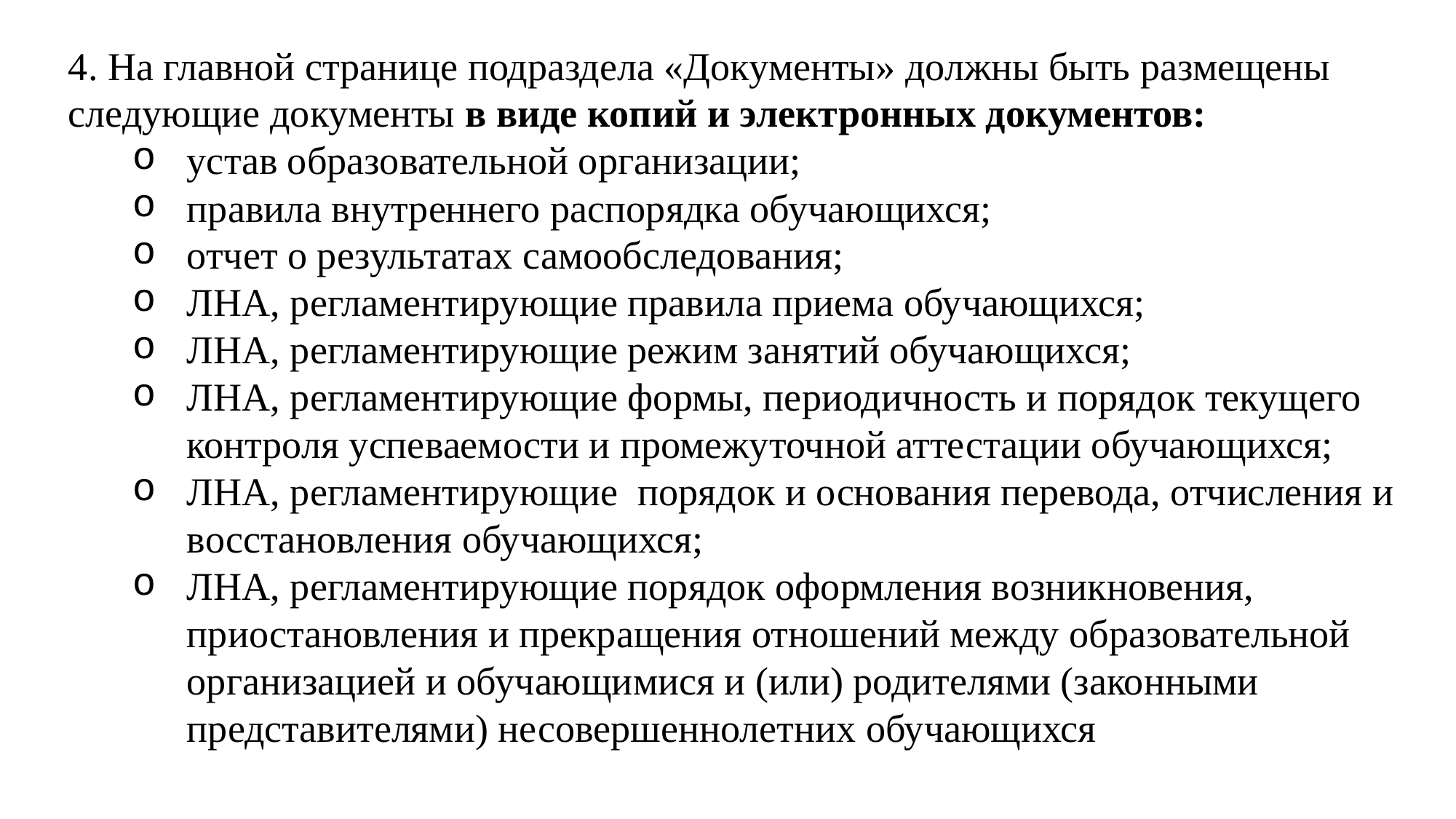

4. На главной странице подраздела «Документы» должны быть размещены следующие документы в виде копий и электронных документов:
устав образовательной организации;
правила внутреннего распорядка обучающихся;
отчет о результатах самообследования;
ЛНА, регламентирующие правила приема обучающихся;
ЛНА, регламентирующие режим занятий обучающихся;
ЛНА, регламентирующие формы, периодичность и порядок текущего контроля успеваемости и промежуточной аттестации обучающихся;
ЛНА, регламентирующие  порядок и основания перевода, отчисления и восстановления обучающихся;
ЛНА, регламентирующие порядок оформления возникновения, приостановления и прекращения отношений между образовательной организацией и обучающимися и (или) родителями (законными представителями) несовершеннолетних обучающихся